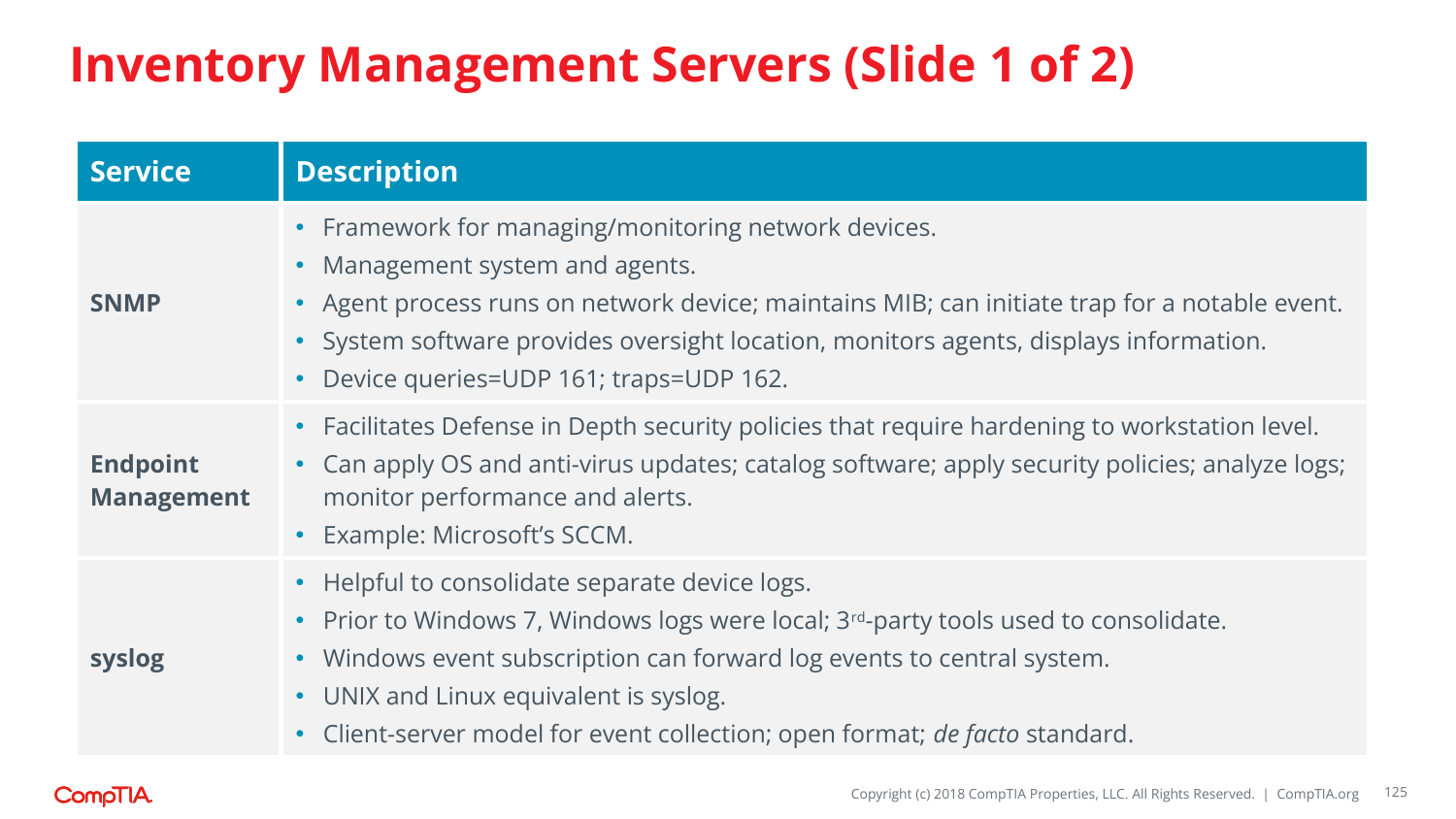

# Inventory Management Servers (Slide 1 of 2)
| Service | Description |
| --- | --- |
| SNMP | Framework for managing/monitoring network devices. Management system and agents. Agent process runs on network device; maintains MIB; can initiate trap for a notable event. System software provides oversight location, monitors agents, displays information. Device queries=UDP 161; traps=UDP 162. |
| Endpoint Management | Facilitates Defense in Depth security policies that require hardening to workstation level. Can apply OS and anti-virus updates; catalog software; apply security policies; analyze logs; monitor performance and alerts. Example: Microsoft’s SCCM. |
| syslog | Helpful to consolidate separate device logs. Prior to Windows 7, Windows logs were local; 3rd-party tools used to consolidate. Windows event subscription can forward log events to central system. UNIX and Linux equivalent is syslog. Client-server model for event collection; open format; de facto standard. |
125